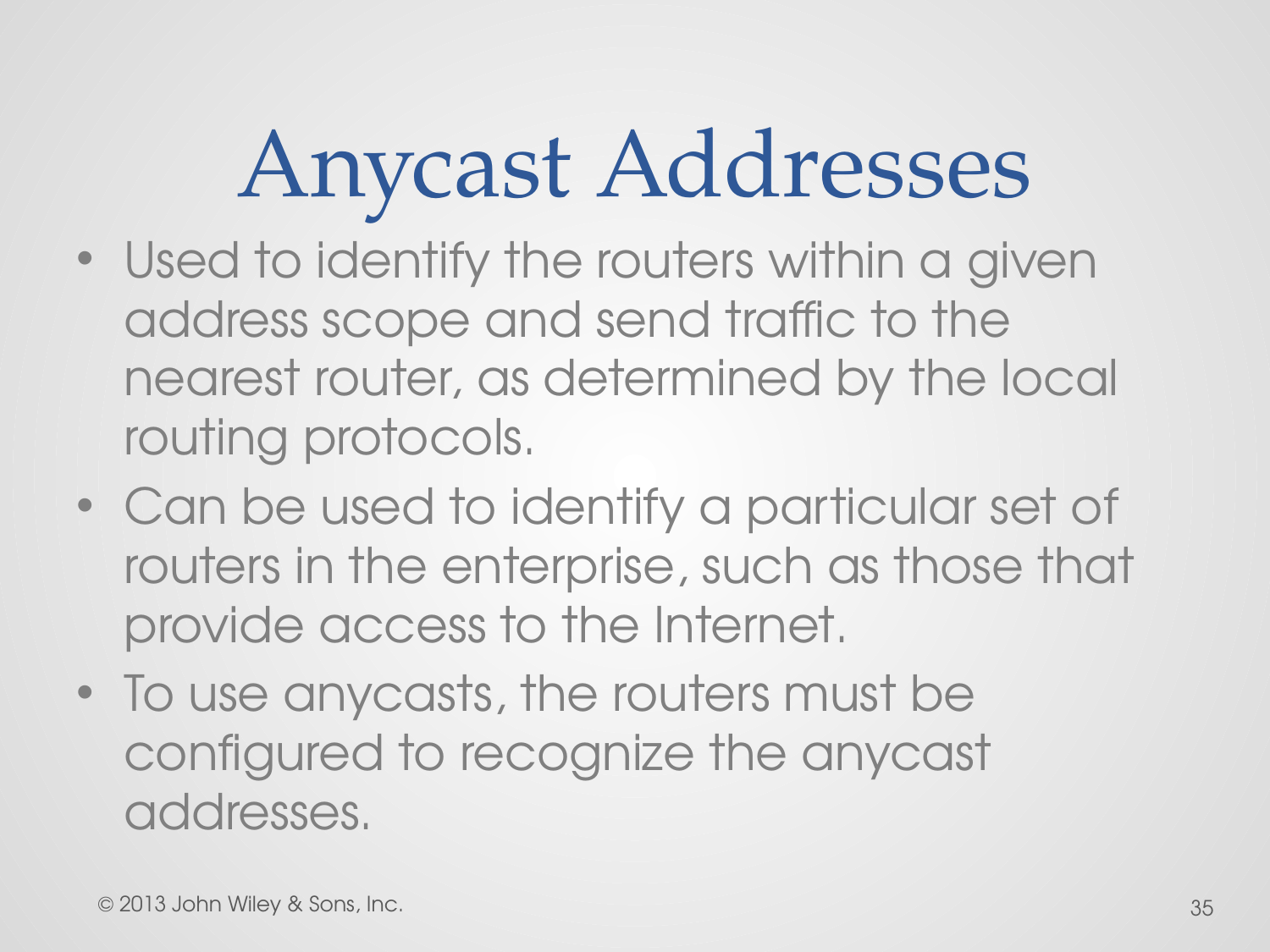

# Anycast Addresses
Used to identify the routers within a given address scope and send traffic to the nearest router, as determined by the local routing protocols.
Can be used to identify a particular set of routers in the enterprise, such as those that provide access to the Internet.
To use anycasts, the routers must be configured to recognize the anycast addresses.

© 2013 John Wiley & Sons, Inc.
35